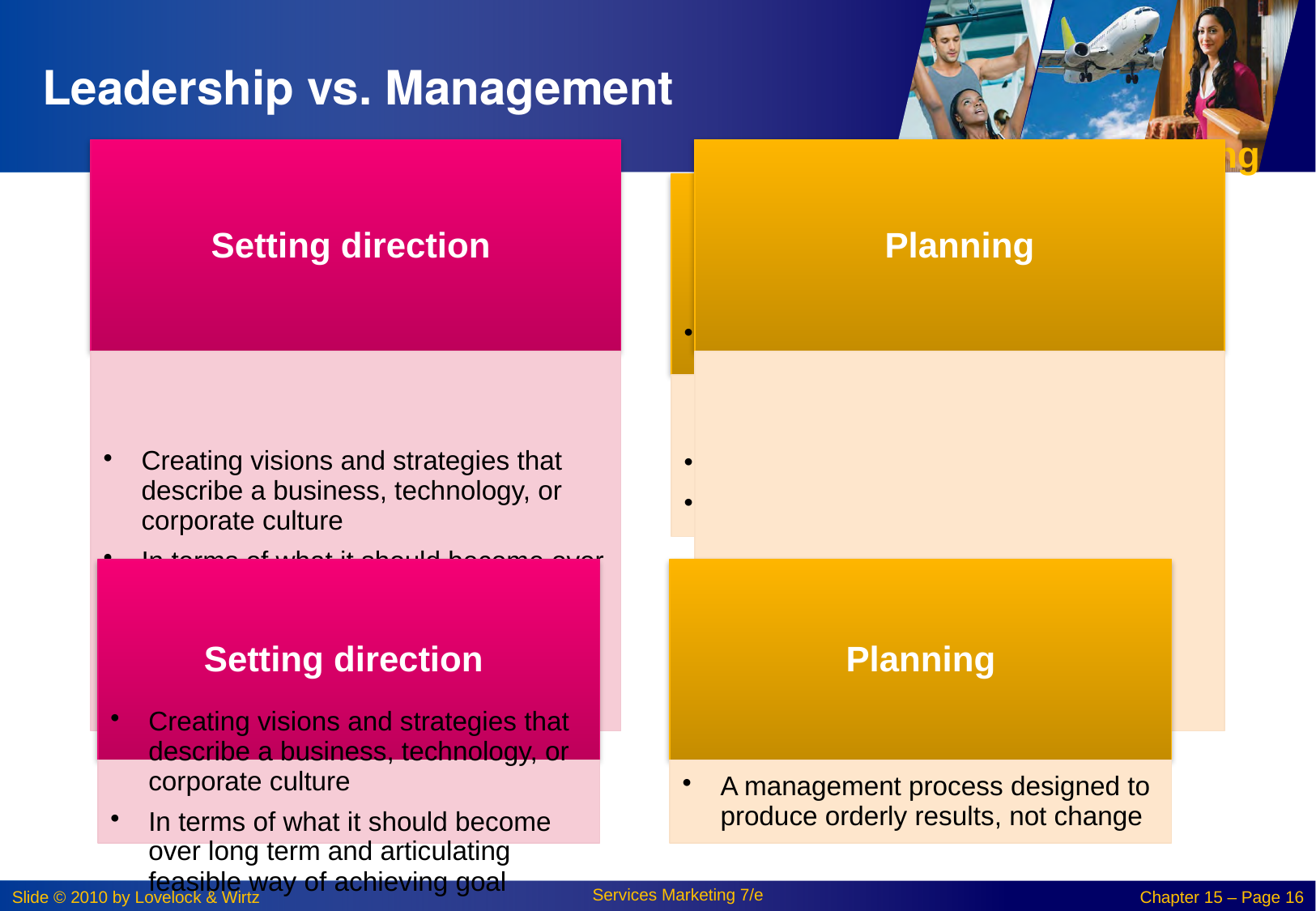

Setting direction
Planning
In terms of what it should become over long term and articulating feasible way of achieving goal
Creating visions and strategies that describe a business, technology, or corporate culture
# Leadership vs. Management
Leadership
Keeps current situation operating through planning, budgeting, organizing, staffing, controlling, and problem solving
Development of vision and strategies, and empowerment of people to overcome obstacles, make vision happen
Management
Emphasizes physical resources
Works through hierarchy and systems
Keeps current system functioning
Setting direction
Creating visions and strategies that describe a business, technology, or corporate culture
In terms of what it should become over long term and articulating feasible way of achieving goal
Planning
A management process designed to produce orderly results, not change